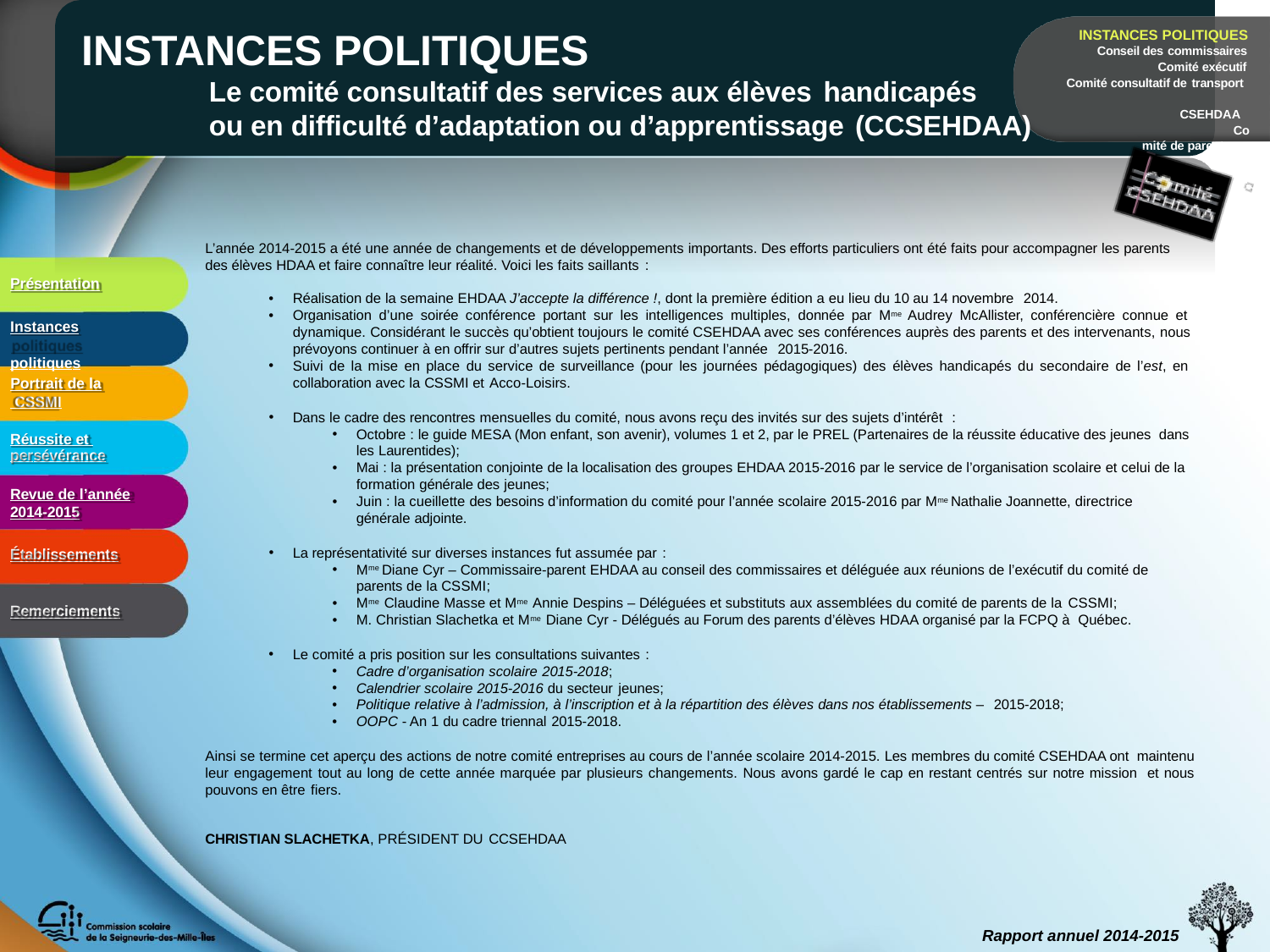

# INSTANCES POLITIQUES

INSTANCES POLITIQUES
Conseil des commissaires
Comité exécutif  Comité consultatif de transport
CCSEHDAA
Comité de parents
Le comité consultatif des services aux élèves handicapés
ou en difficulté d’adaptation ou d’apprentissage (CCSEHDAA)

L’année 2014-2015 a été une année de changements et de développements importants. Des efforts particuliers ont été faits pour accompagner les parents  des élèves HDAA et faire connaître leur réalité. Voici les faits saillants :
Présentation

Réalisation de la semaine EHDAA J’accepte la différence !, dont la première édition a eu lieu du 10 au 14 novembre  2014.
Organisation d’une soirée conférence portant sur les intelligences multiples, donnée par Mme Audrey McAllister, conférencière connue et  dynamique. Considérant le succès qu’obtient toujours le comité CSEHDAA avec ses conférences auprès des parents et des intervenants, nous  prévoyons continuer à en offrir sur d’autres sujets pertinents pendant l’année  2015-2016.
Suivi de la mise en place du service de surveillance (pour les journées pédagogiques) des élèves handicapés du secondaire de l’est, en  collaboration avec la CSSMI et Acco-Loisirs.

Instances  politiques

Portrait de la  CSSMI

Dans le cadre des rencontres mensuelles du comité, nous avons reçu des invités sur des sujets d’intérêt  :

Octobre : le guide MESA (Mon enfant, son avenir), volumes 1 et 2, par le PREL (Partenaires de la réussite éducative des jeunes  dans les Laurentides);
Mai : la présentation conjointe de la localisation des groupes EHDAA 2015-2016 par le service de l’organisation scolaire et celui de la  formation générale des jeunes;
Juin : la cueillette des besoins d’information du comité pour l’année scolaire 2015-2016 par Mme Nathalie Joannette, directrice  générale adjointe.
Réussite et  persévérance

Revue de l’année
2014-2015

La représentativité sur diverses instances fut assumée par :
Mme Diane Cyr – Commissaire-parent EHDAA au conseil des commissaires et déléguée aux réunions de l’exécutif du comité de  parents de la CSSMI;
Mme  Claudine Masse et Mme  Annie Despins – Déléguées et substituts aux assemblées du comité de parents de la CSSMI;
M. Christian Slachetka et Mme  Diane Cyr - Délégués au Forum des parents d’élèves HDAA organisé par la FCPQ à  Québec.
Établissements

Remerciements
Le comité a pris position sur les consultations suivantes :
Cadre d’organisation scolaire 2015-2018;
Calendrier scolaire 2015-2016 du secteur jeunes;
Politique relative à l’admission, à l’inscription et à la répartition des élèves dans nos établissements –  2015-2018;
OOPC - An 1 du cadre triennal 2015-2018.

Ainsi se termine cet aperçu des actions de notre comité entreprises au cours de l’année scolaire 2014-2015. Les membres du comité CSEHDAA ont  maintenu leur engagement tout au long de cette année marquée par plusieurs changements. Nous avons gardé le cap en restant centrés sur notre mission  et nous pouvons en être fiers.

CHRISTIAN SLACHETKA, PRÉSIDENT DU CCSEHDAA
Rapport annuel 2014-2015